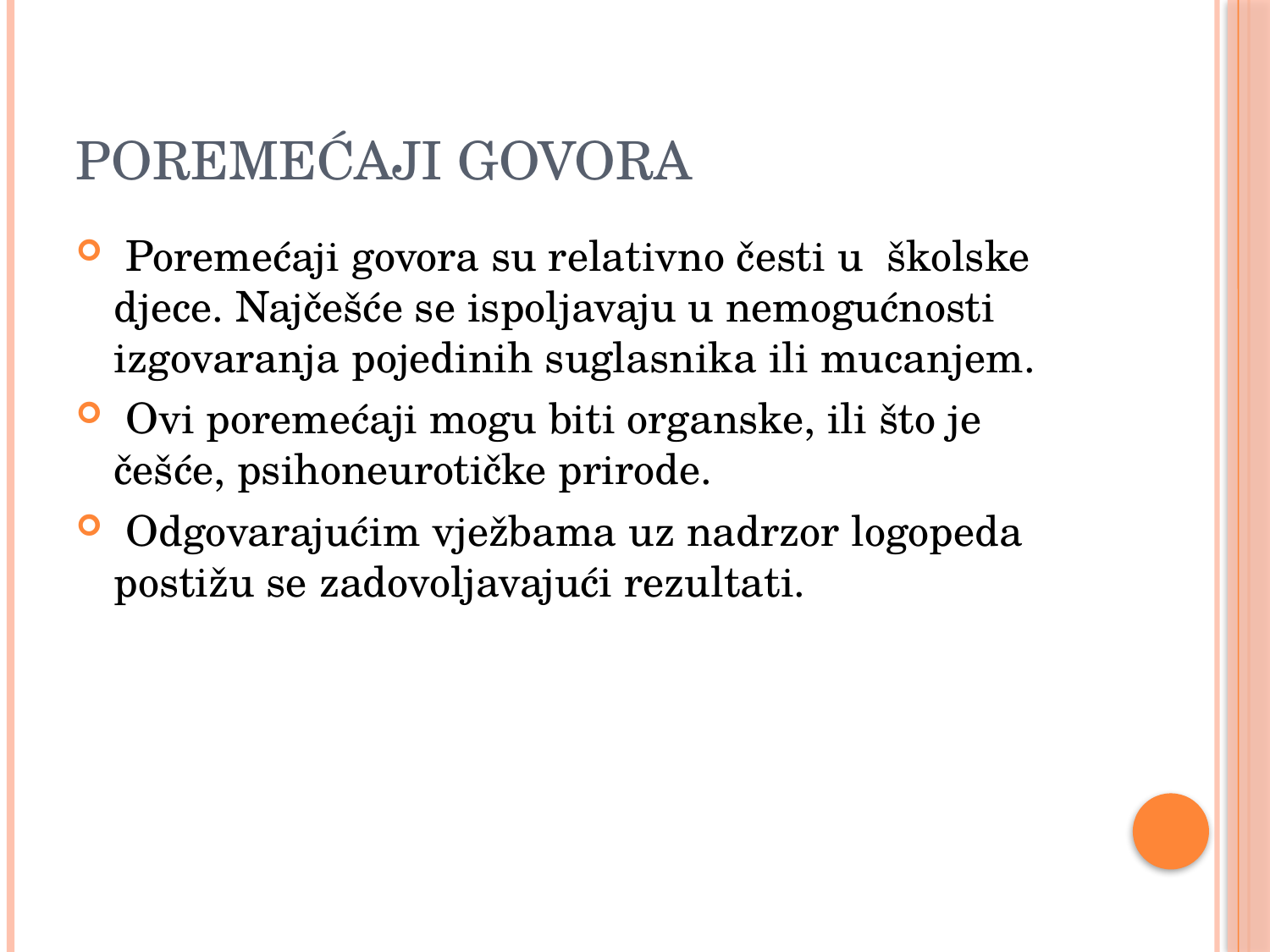

# Poremećaji govora
 Poremećaji govora su relativno česti u  školske djece. Najčešće se ispoljavaju u nemogućnosti izgovaranja pojedinih suglasnika ili mucanjem.
 Ovi poremećaji mogu biti organske, ili što je češće, psihoneurotičke prirode.
 Odgovarajućim vježbama uz nadrzor logopeda postižu se zadovoljavajući rezultati.